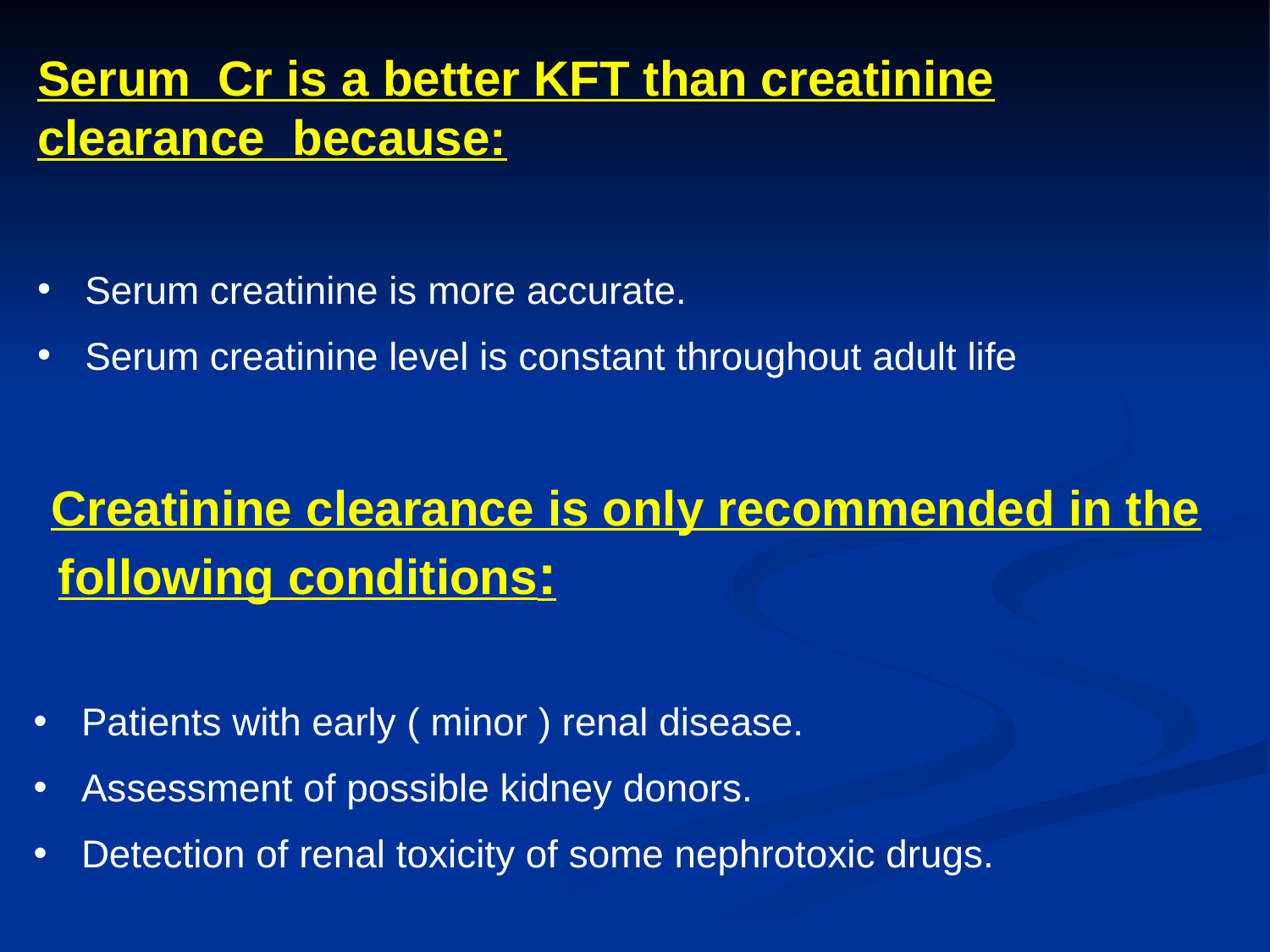

Serum  Cr is a better KFT than creatinine clearance  because:

Serum creatinine is more accurate.
Serum creatinine level is constant throughout adult life
 Creatinine clearance is only recommended in the following conditions:

Patients with early ( minor ) renal disease.
Assessment of possible kidney donors.
Detection of renal toxicity of some nephrotoxic drugs.